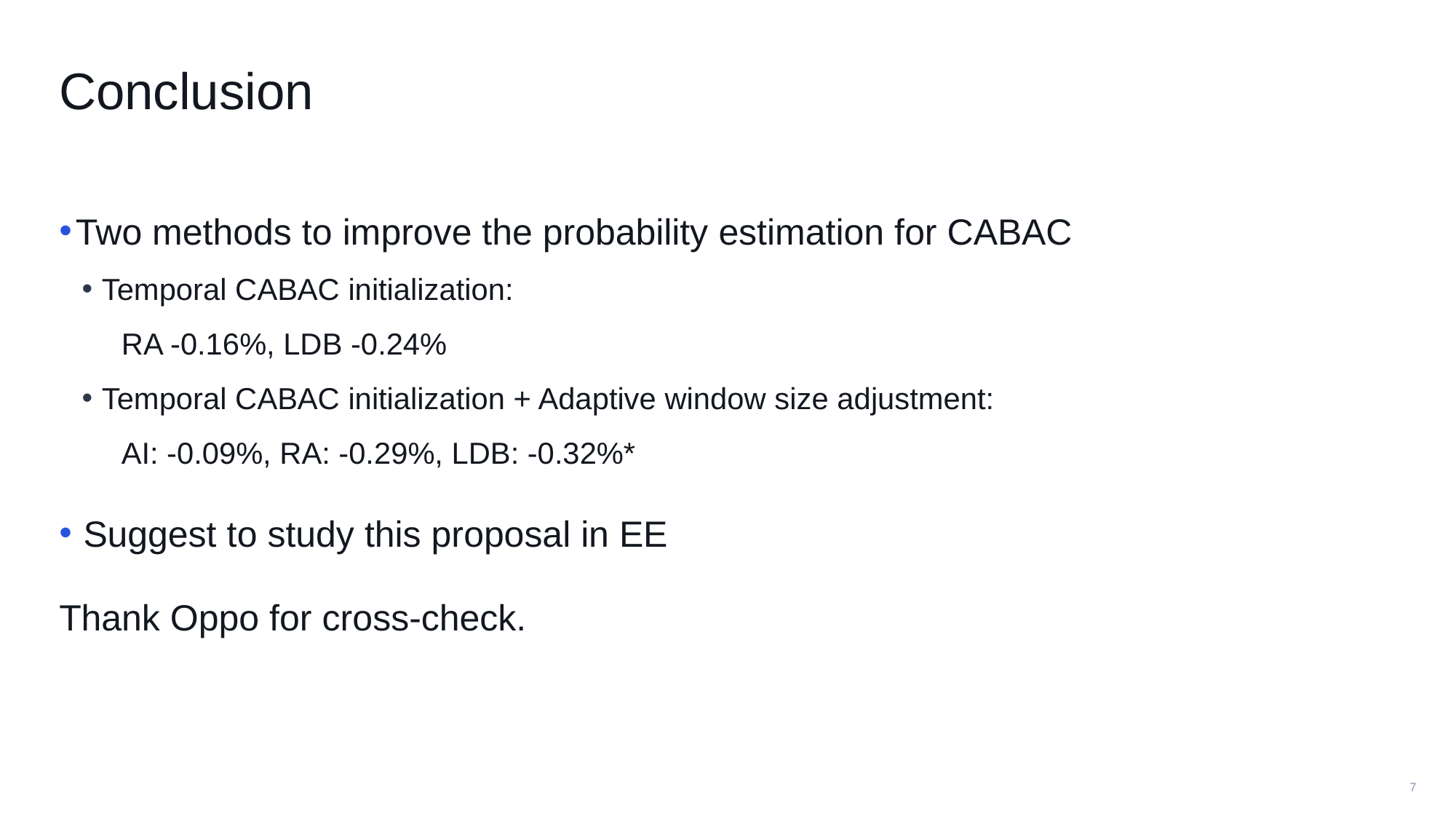

# Conclusion

Two methods to improve the probability estimation for CABAC
Temporal CABAC initialization:
RA -0.16%, LDB -0.24%
Temporal CABAC initialization + Adaptive window size adjustment:
AI: -0.09%, RA: -0.29%, LDB: -0.32%*
Suggest to study this proposal in EE
Thank Oppo for cross-check.